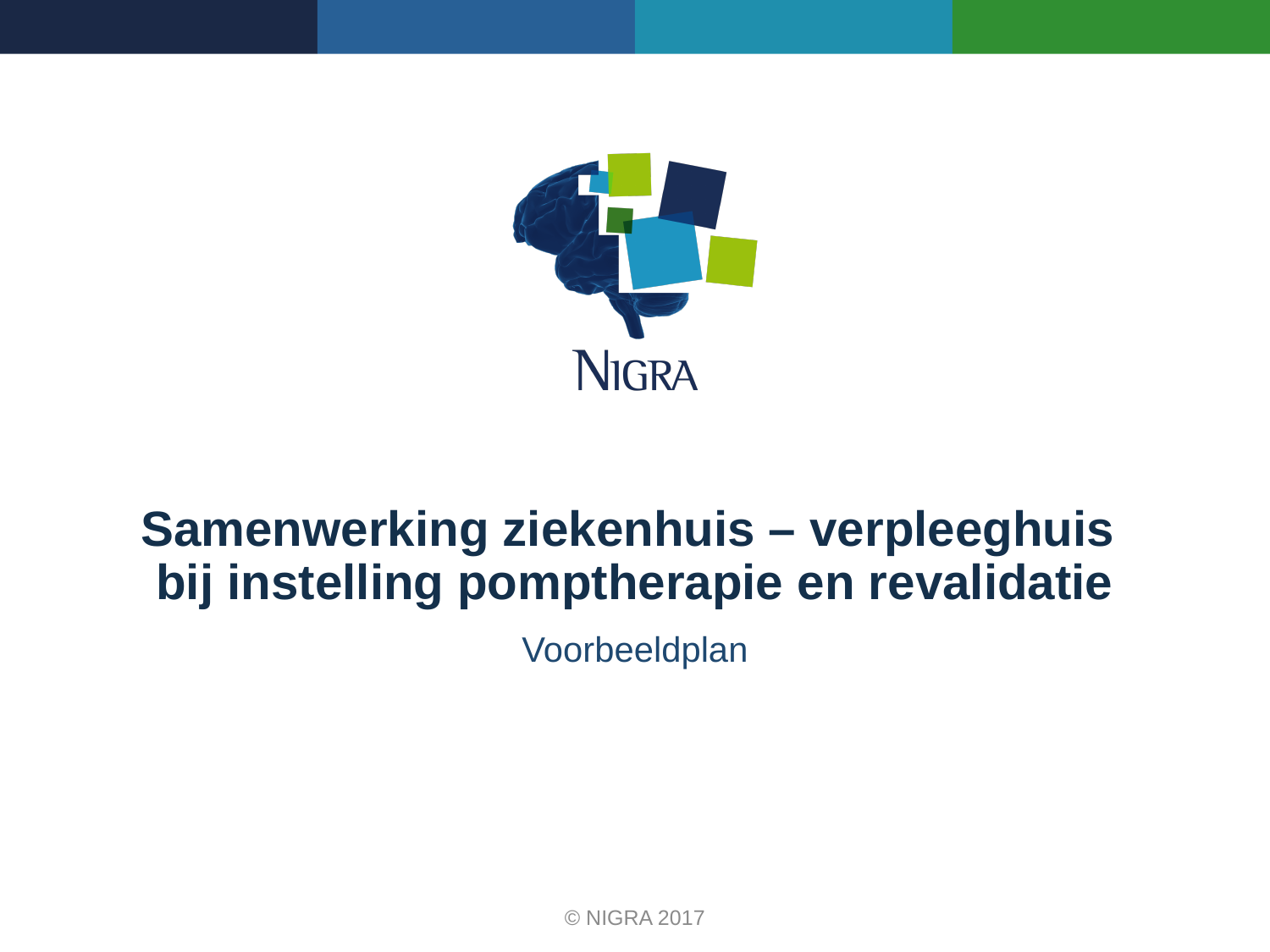

# Samenwerking ziekenhuis – verpleeghuis bij instelling pomptherapie en revalidatie
Voorbeeldplan
© NIGRA 2017